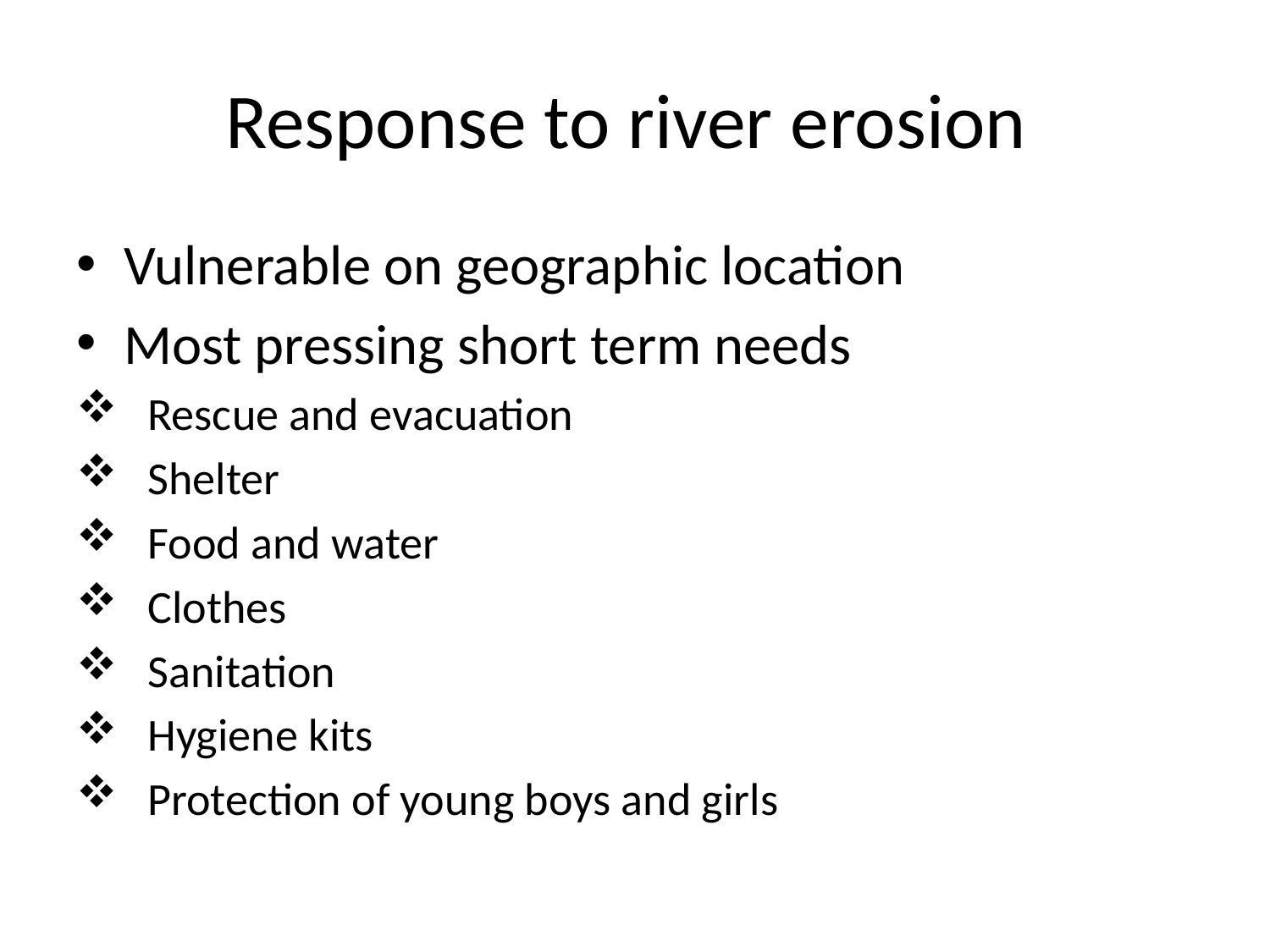

# Response to river erosion
Vulnerable on geographic location
Most pressing short term needs
Rescue and evacuation
Shelter
Food and water
Clothes
Sanitation
Hygiene kits
Protection of young boys and girls